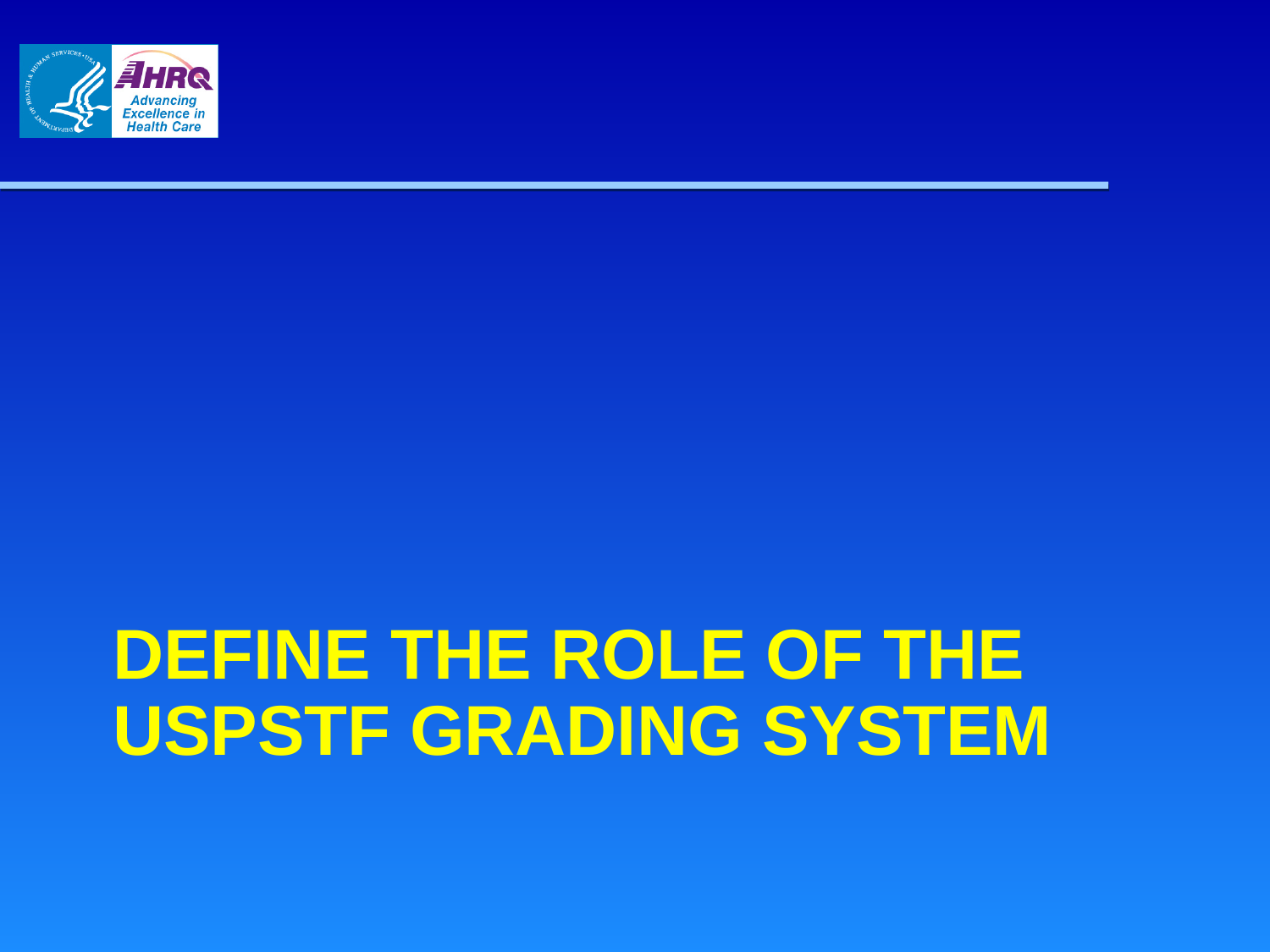

# Define the role of the USPSTF grading system